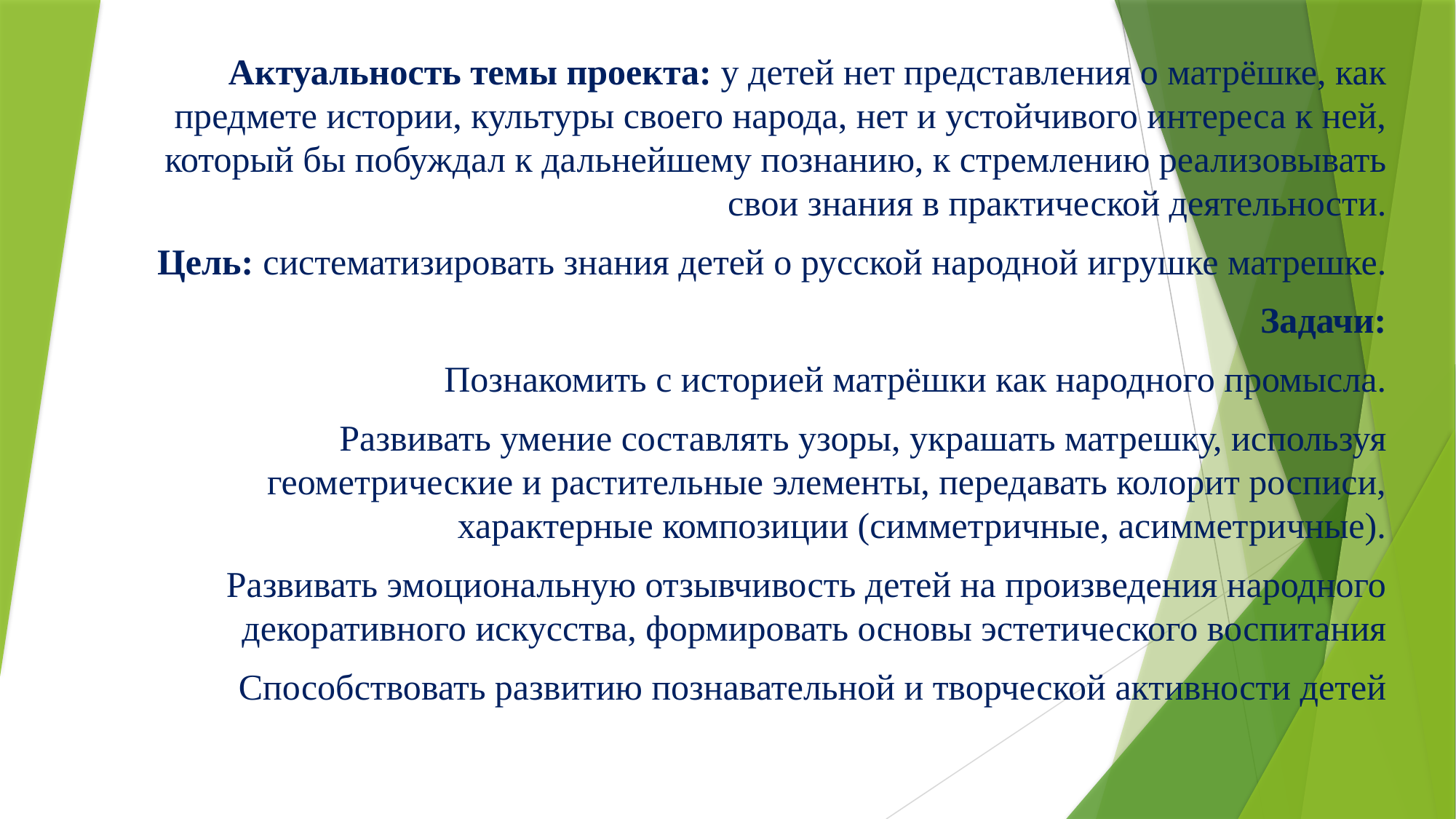

Актуальность темы проекта: у детей нет представления о матрёшке, как предмете истории, культуры своего народа, нет и устойчивого интереса к ней, который бы побуждал к дальнейшему познанию, к стремлению реализовывать свои знания в практической деятельности.
Цель: систематизировать знания детей о русской народной игрушке матрешке.
Задачи:
Познакомить с историей матрёшки как народного промысла.
Развивать умение составлять узоры, украшать матрешку, используя геометрические и растительные элементы, передавать колорит росписи, характерные композиции (симметричные, асимметричные).
Развивать эмоциональную отзывчивость детей на произведения народного декоративного искусства, формировать основы эстетического воспитания
Способствовать развитию познавательной и творческой активности детей